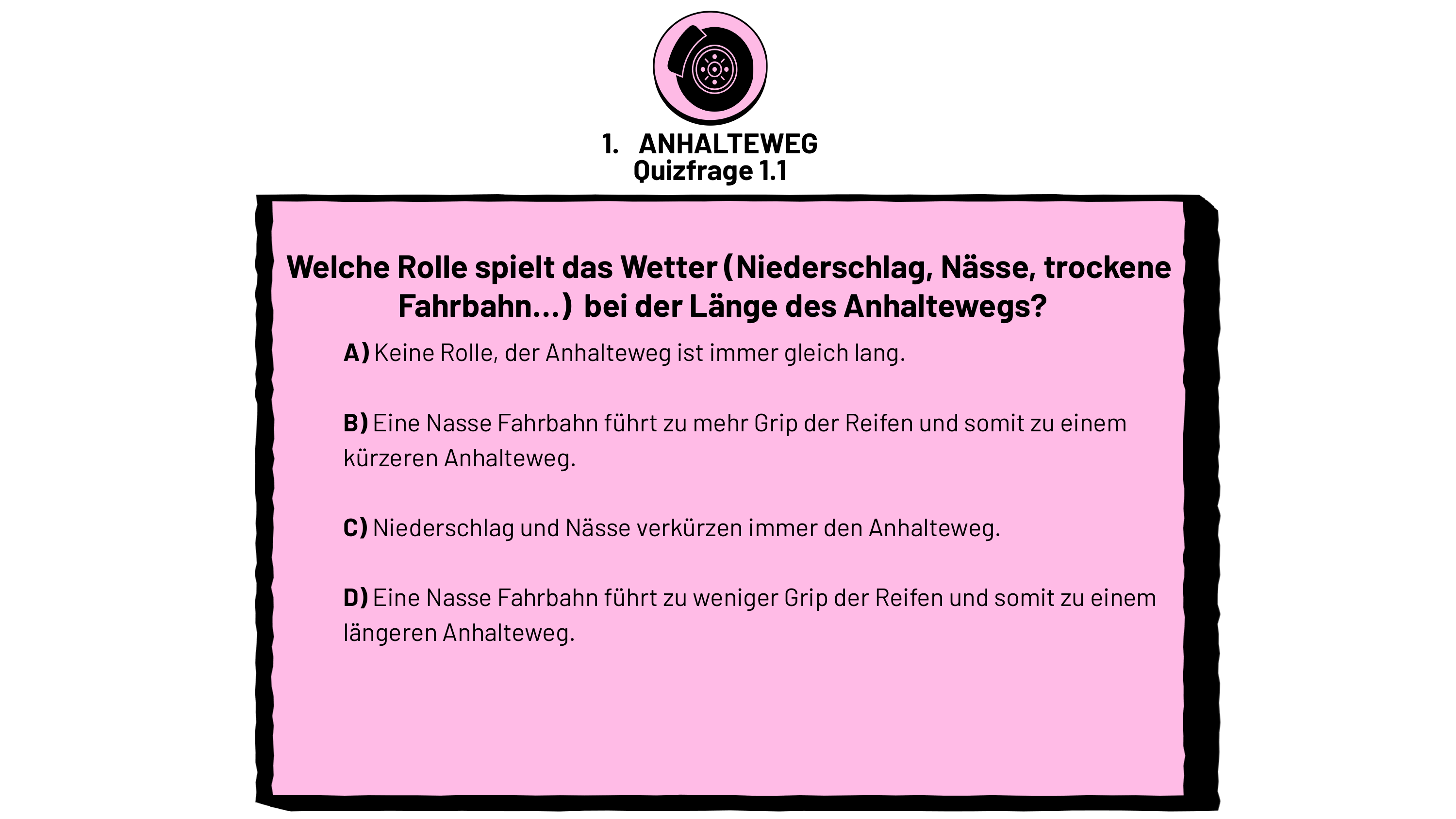

ANHALTEWEG
Quizfrage 1.1
Welche Rolle spielt das Wetter (Niederschlag, Nässe, trockene Fahrbahn…)  bei der Länge des Anhaltewegs?
A) Keine Rolle, der Anhalteweg ist immer gleich lang.

B) Eine Nasse Fahrbahn führt zu mehr Grip der Reifen und somit zu einem kürzeren Anhalteweg.

C) Niederschlag und Nässe verkürzen immer den Anhalteweg.

D) Eine Nasse Fahrbahn führt zu weniger Grip der Reifen und somit zu einem längeren Anhalteweg.